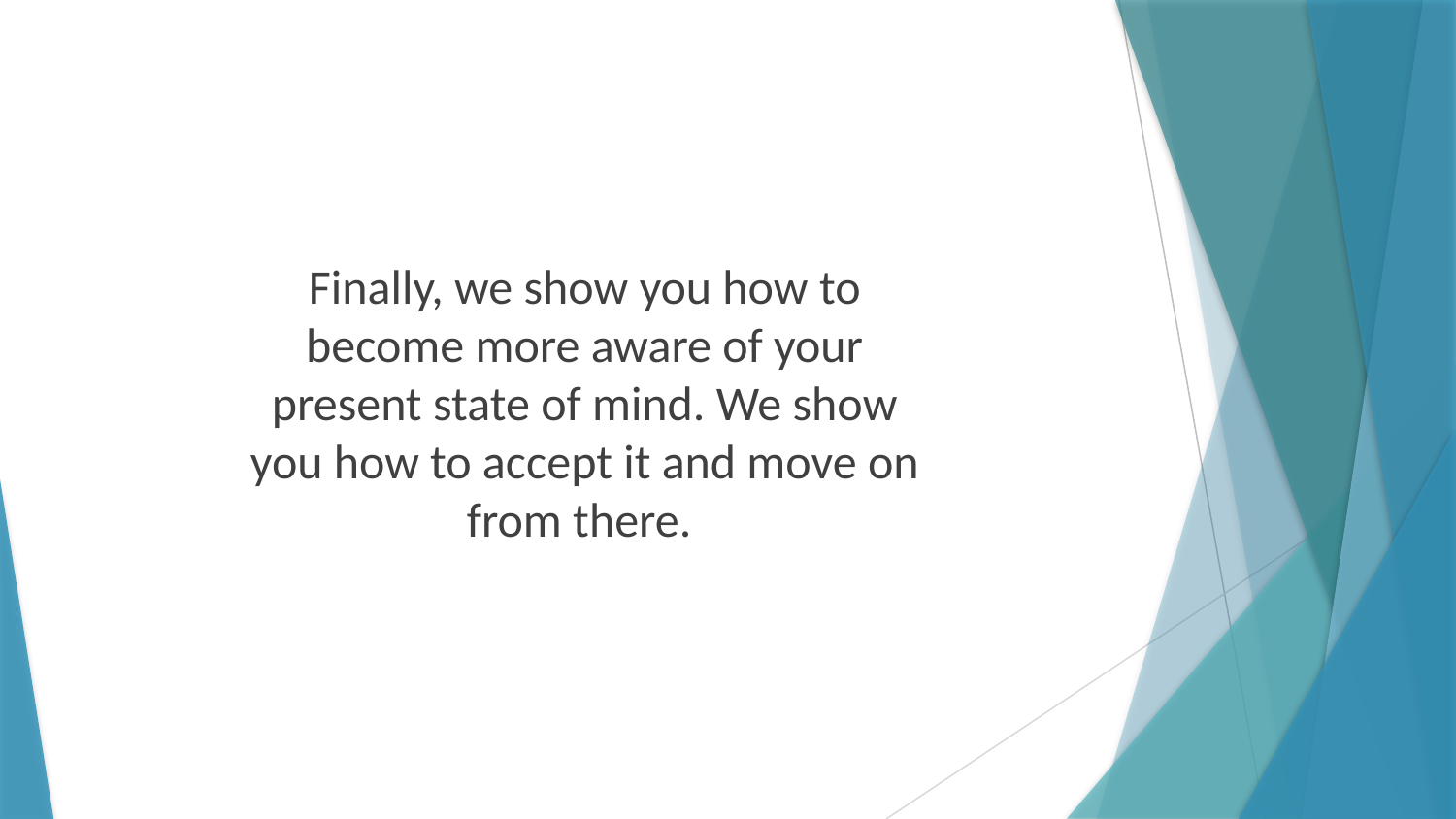

Finally, we show you how to become more aware of your present state of mind. We show you how to accept it and move on from there.